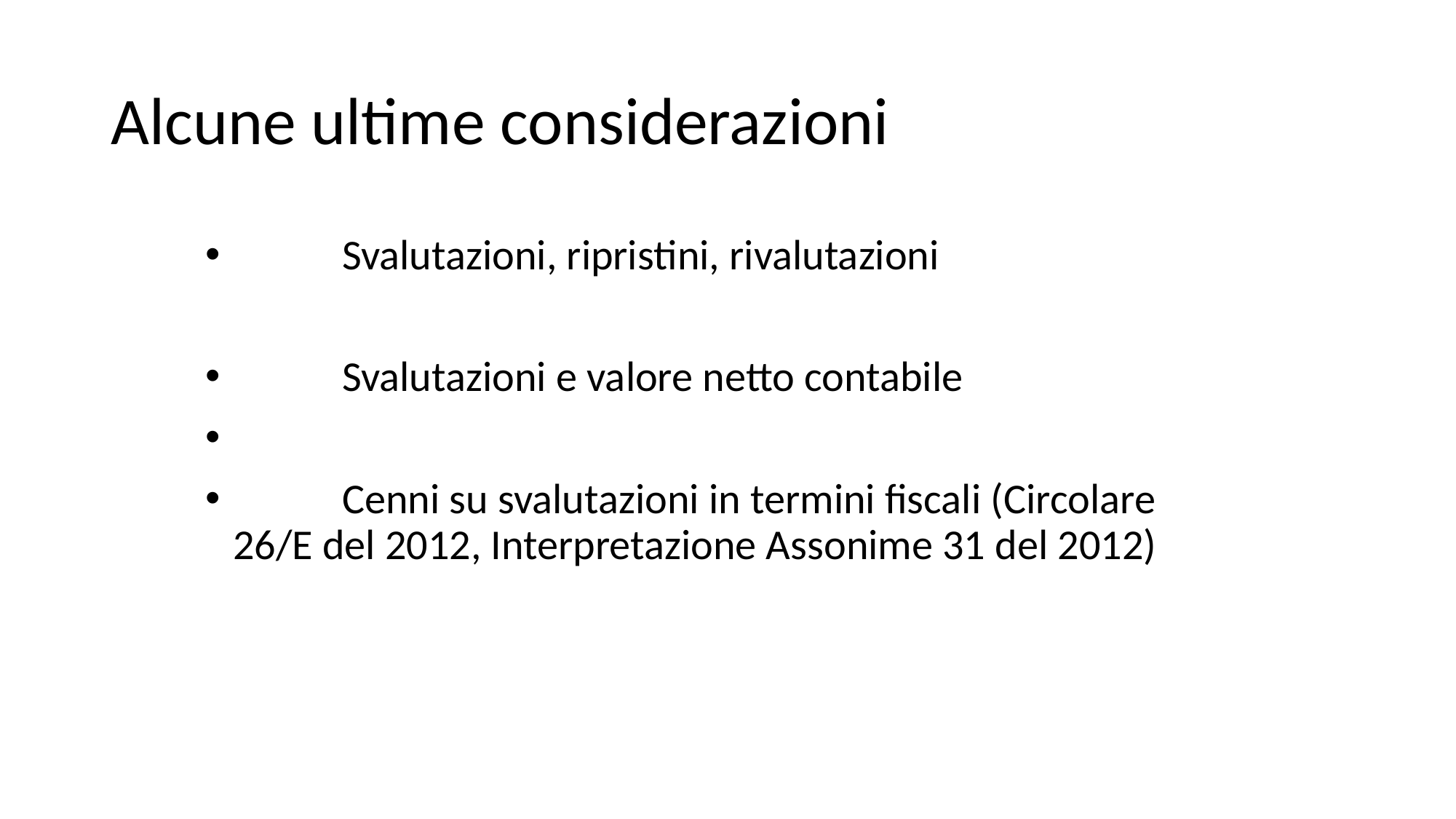

# Alcune ultime considerazioni
	Svalutazioni, ripristini, rivalutazioni

	Svalutazioni e valore netto contabile

	Cenni su svalutazioni in termini fiscali (Circolare 26/E del 2012, Interpretazione Assonime 31 del 2012)